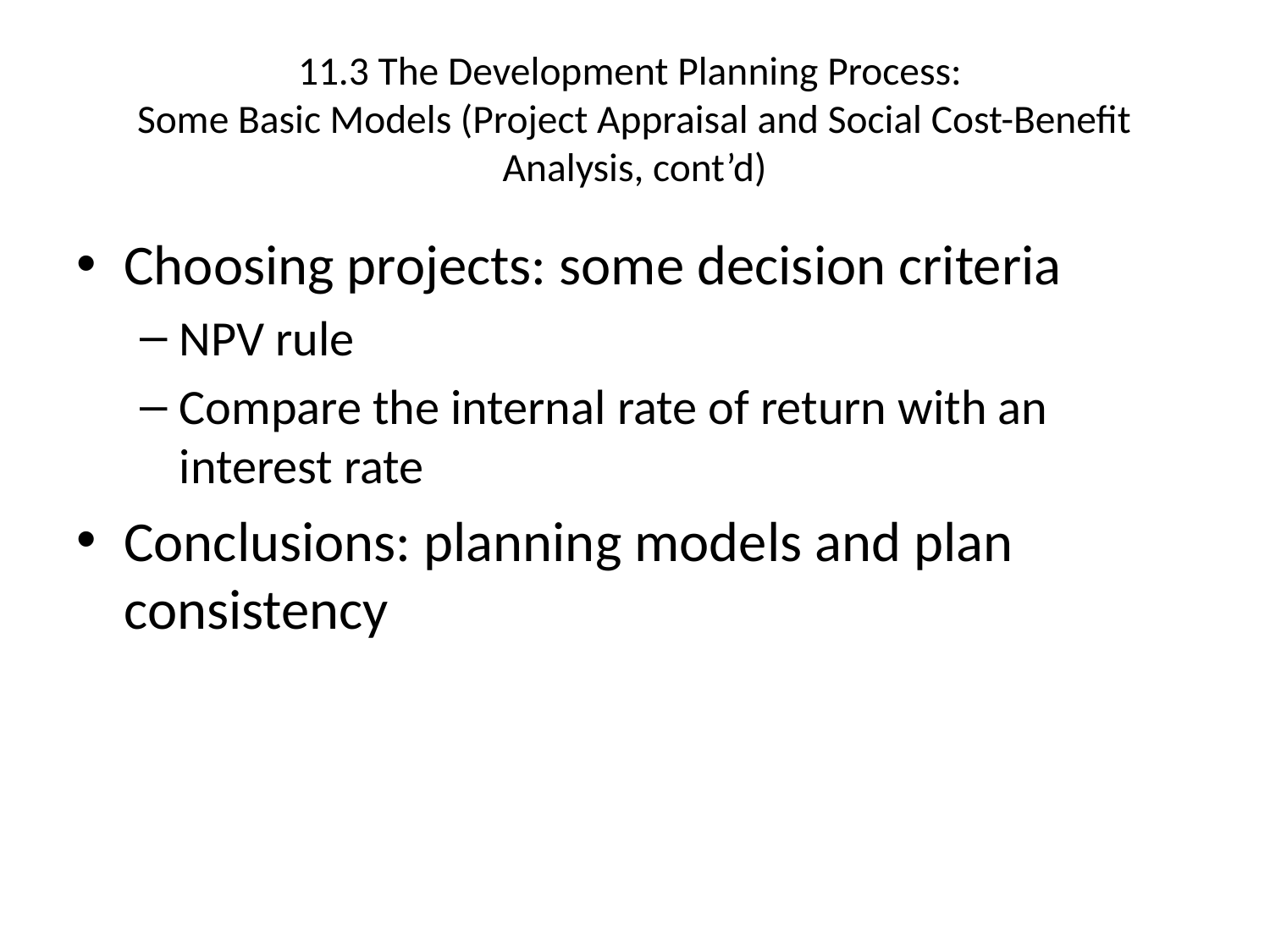

11.3 The Development Planning Process:
Some Basic Models (Project Appraisal and Social Cost-Benefit Analysis, cont’d)
Choosing projects: some decision criteria
NPV rule
Compare the internal rate of return with an interest rate
Conclusions: planning models and plan consistency